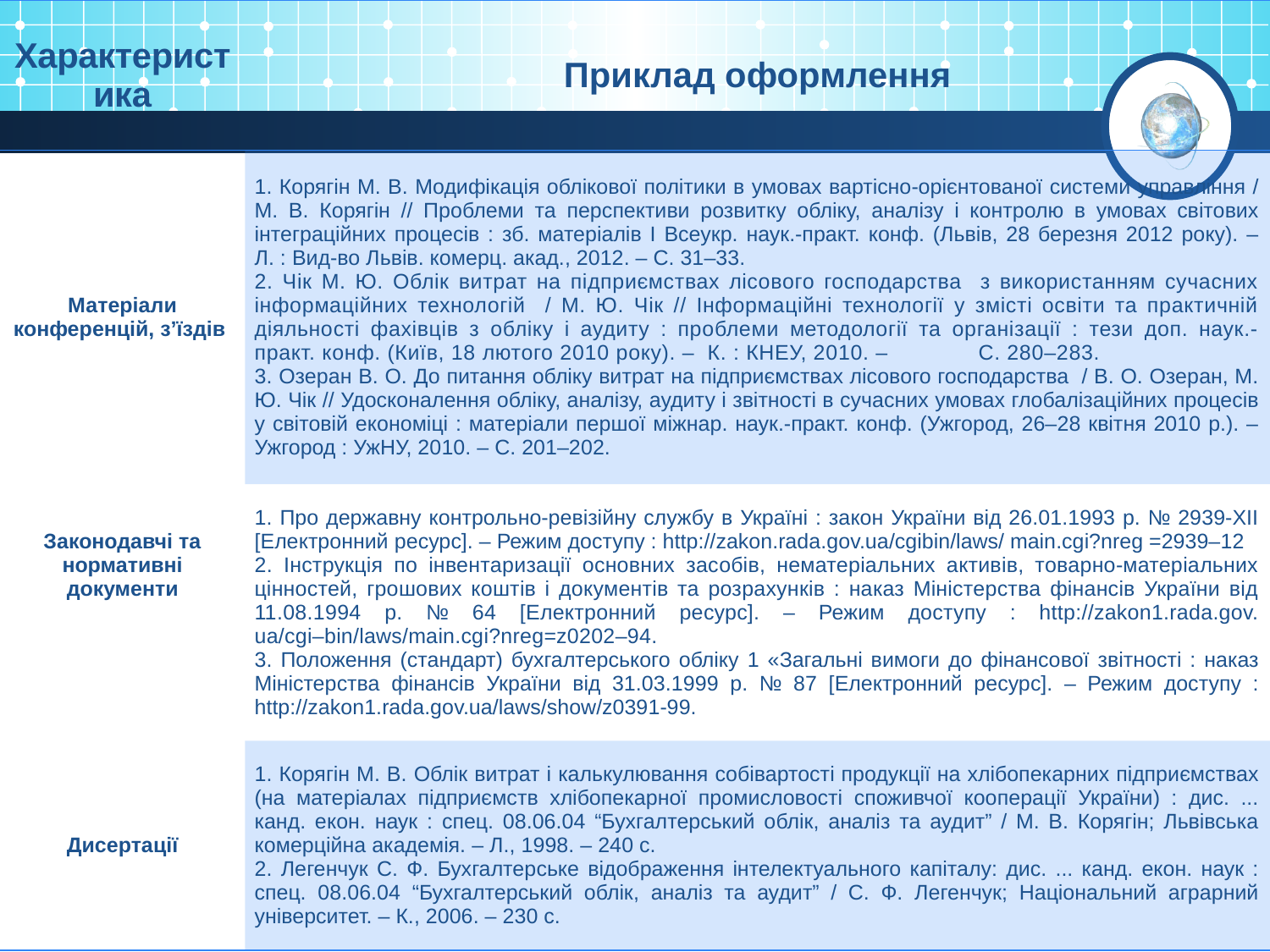

| Характеристика | Приклад оформлення |
| --- | --- |
| Матеріали конференцій, з’їздів | 1. Корягін М. В. Модифікація облікової політики в умовах вартісно-орієнтованої системи управління / М. В. Корягін // Проблеми та перспективи розвитку обліку, аналізу і контролю в умовах світових інтеграційних процесів : зб. матеріалів І Всеукр. наук.-практ. конф. (Львів, 28 березня 2012 року). – Л. : Вид-во Львів. комерц. акад., 2012. – С. 31–33. 2. Чік М. Ю. Облік витрат на підприємствах лісового господарства з використанням сучасних інформаційних технологій / М. Ю. Чік // Інформаційні технології у змісті освіти та практичній діяльності фахівців з обліку і аудиту : проблеми методології та організації : тези доп. наук.- практ. конф. (Київ, 18 лютого 2010 року). – К. : КНЕУ, 2010. – С. 280–283. 3. Озеран В. О. До питання обліку витрат на підприємствах лісового господарства / В. О. Озеран, М. Ю. Чік // Удосконалення обліку, аналізу, аудиту і звітності в сучасних умовах глобалізаційних процесів у світовій економіці : матеріали першої міжнар. наук.-практ. конф. (Ужгород, 26–28 квітня 2010 р.). – Ужгород : УжНУ, 2010. – С. 201–202. |
| Законодавчі та нормативні документи | 1. Про державну контрольно-ревізійну службу в Україні : закон України від 26.01.1993 р. № 2939-XII [Електронний ресурс]. – Режим доступу : http://zakon.rada.gov.ua/cgibin/laws/ main.cgi?nreg =2939–12 2. Інструкція по інвентаризації основних засобів, нематеріальних активів, товарно-матеріальних цінностей, грошових коштів і документів та розрахунків : наказ Міністерства фінансів України від 11.08.1994 р. № 64 [Електронний ресурс]. – Режим доступу : http://zakon1.rada.gov. ua/cgi–bin/laws/main.cgi?nreg=z0202–94. 3. Положення (стандарт) бухгалтерського обліку 1 «Загальні вимоги до фінансової звітності : наказ Міністерства фінансів України від 31.03.1999 р. № 87 [Електронний ресурс]. – Режим доступу : http://zakon1.rada.gov.ua/laws/show/z0391-99. |
| Дисертації | 1. Корягін М. В. Облік витрат і калькулювання собівартості продукції на хлібопекарних підприємствах (на матеріалах підприємств хлібопекарної промисловості споживчої кооперації України) : дис. ... канд. екон. наук : спец. 08.06.04 “Бухгалтерський облік, аналіз та аудит” / М. В. Корягін; Львівська комерційна академія. – Л., 1998. – 240 с. 2. Легенчук С. Ф. Бухгалтерське відображення інтелектуального капіталу: дис. ... канд. екон. наук : спец. 08.06.04 “Бухгалтерський облік, аналіз та аудит” / С. Ф. Легенчук; Національний аграрний університет. – К., 2006. – 230 с. |